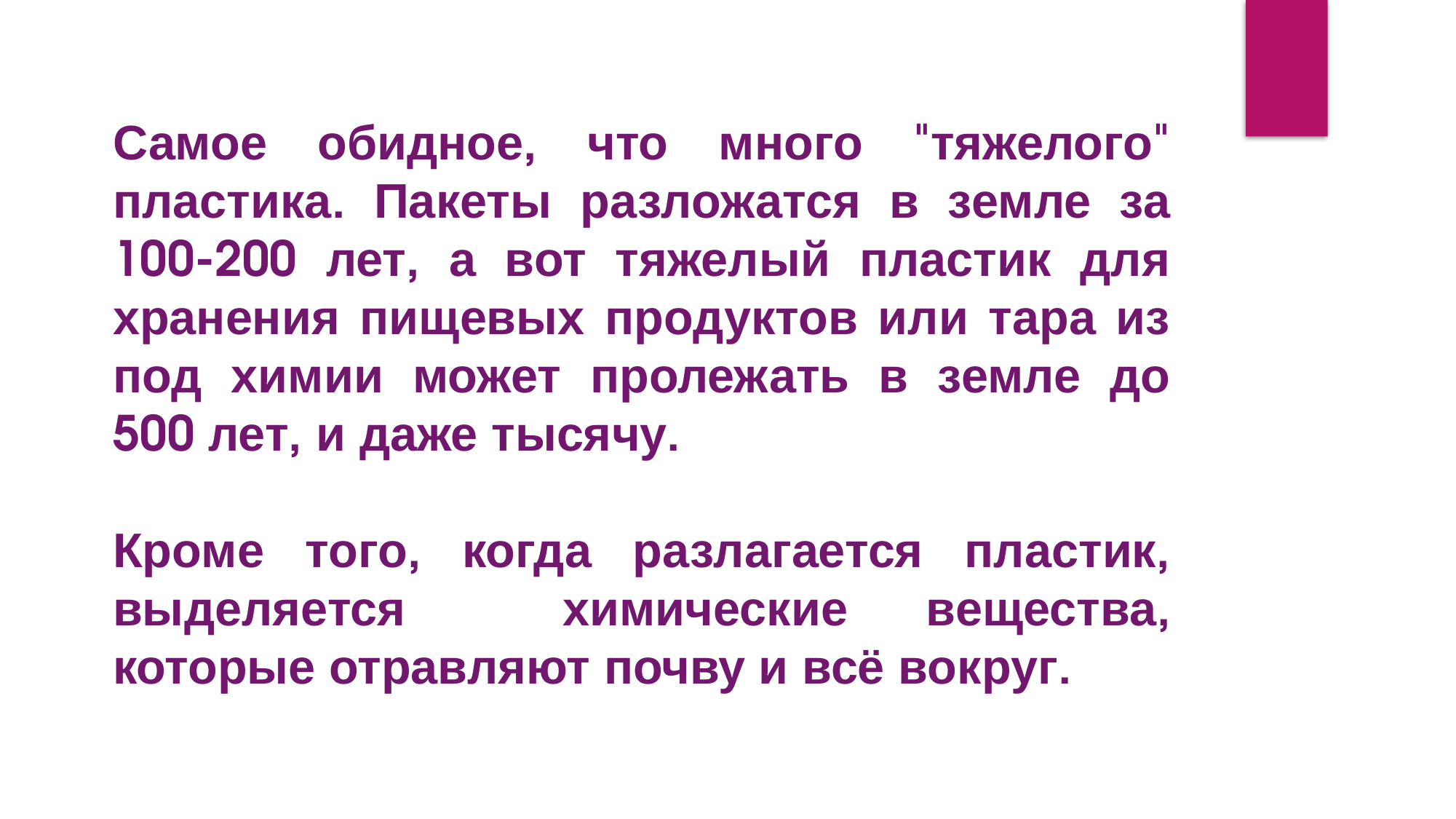

Самое обидное, что много "тяжелого" пластика. Пакеты разложатся в земле за 100-200 лет, а вот тяжелый пластик для хранения пищевых продуктов или тара из под химии может пролежать в земле до 500 лет, и даже тысячу.

Кроме того, когда разлагается пластик, выделяется  химические вещества, которые отравляют почву и всё вокруг.